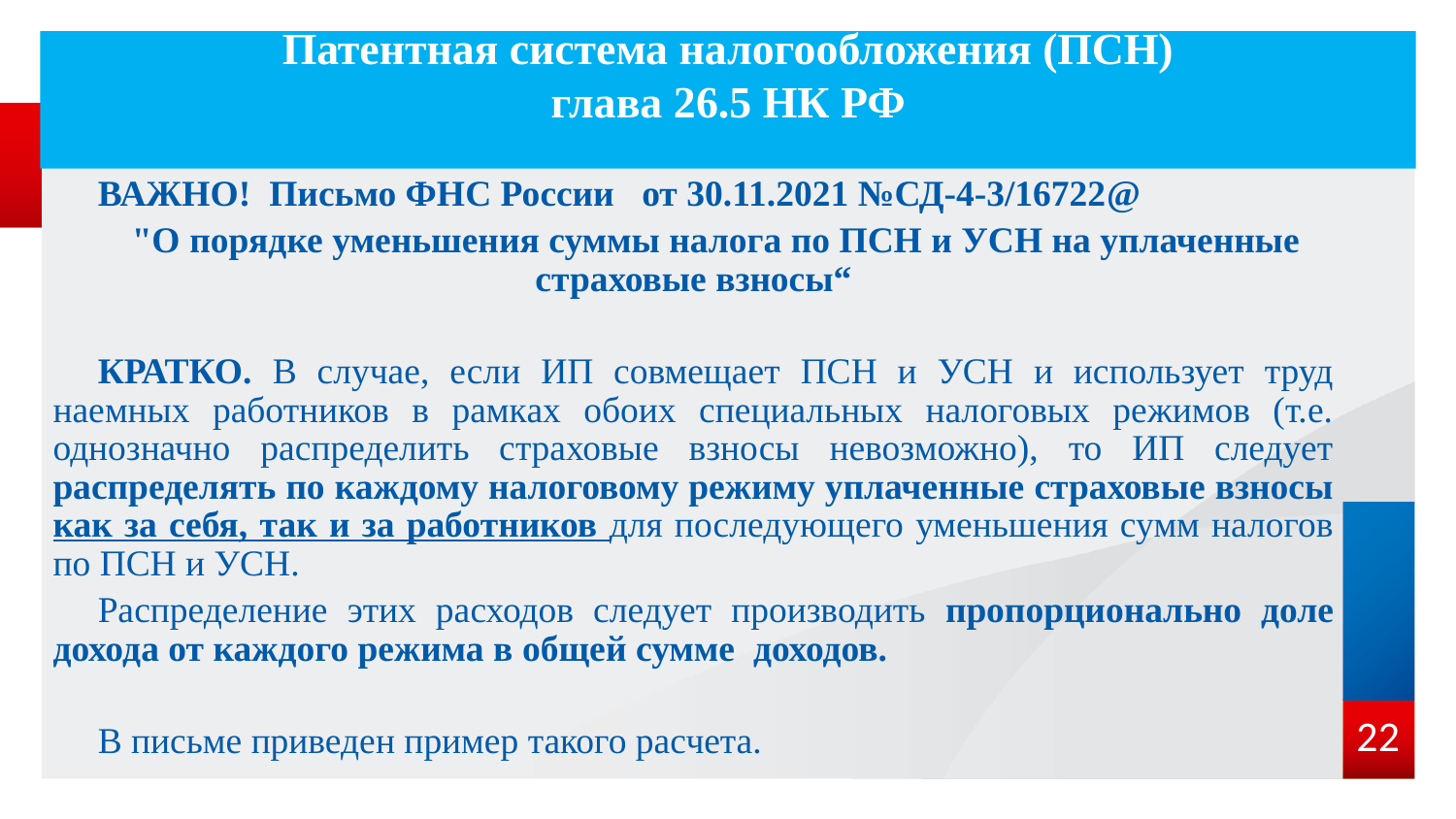

# Патентная система налогообложения (ПСН) глава 26.5 НК РФ
ВАЖНО!  Письмо ФНС России   от 30.11.2021 №СД-4-3/16722@
"О порядке уменьшения суммы налога по ПСН и УСН на уплаченные страховые взносы“

КРАТКО. В случае, если ИП совмещает ПСН и УСН и использует труд наемных работников в рамках обоих специальных налоговых режимов (т.е. однозначно распределить страховые взносы невозможно), то ИП следует распределять по каждому налоговому режиму уплаченные страховые взносы как за себя, так и за работников для последующего уменьшения сумм налогов по ПСН и УСН.
Распределение этих расходов следует производить пропорционально доле дохода от каждого режима в общей сумме  доходов.

В письме приведен пример такого расчета.

22